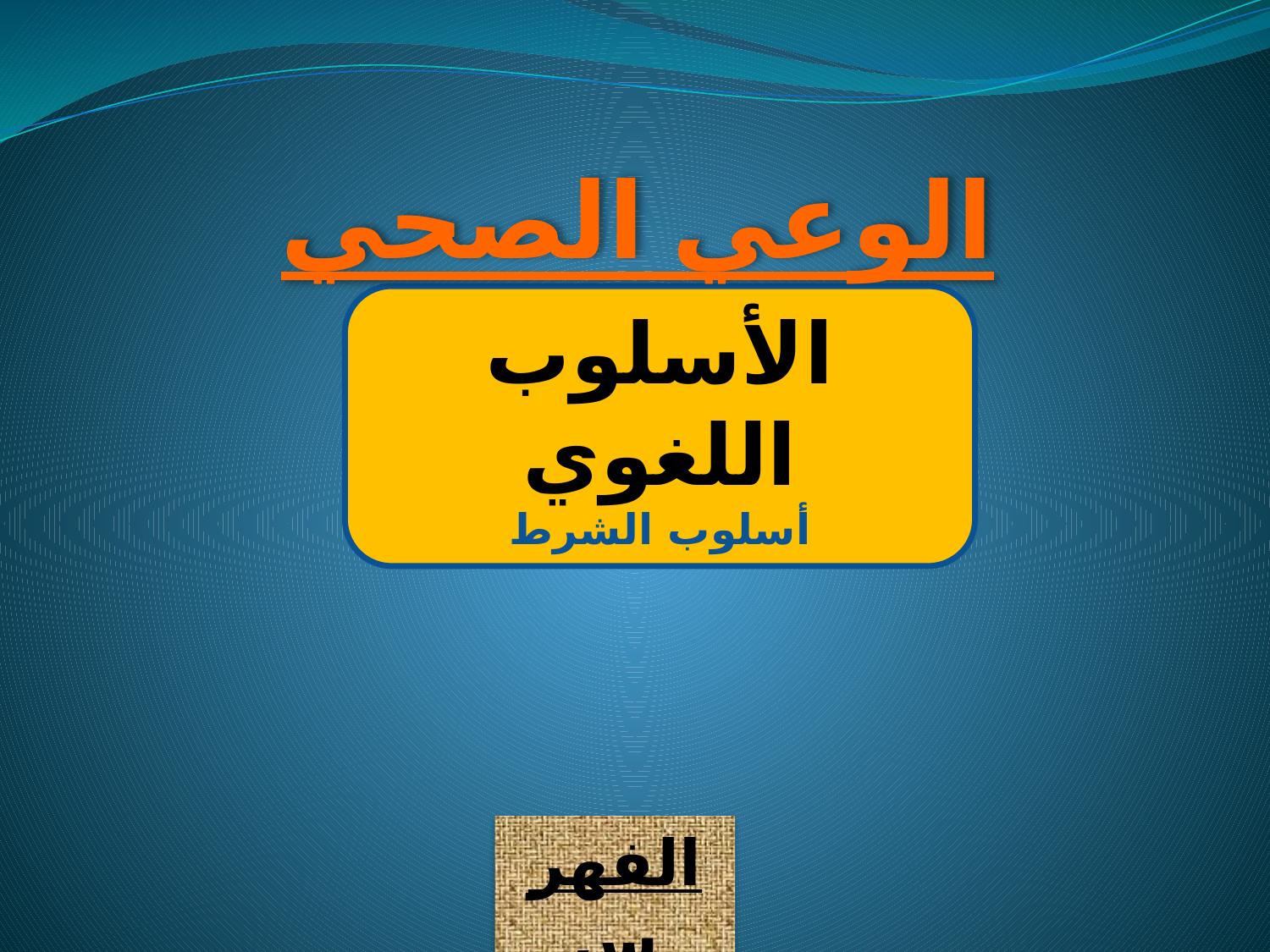

الوعي الصحي
الأسلوب اللغوي
أسلوب الشرط
الفهرس